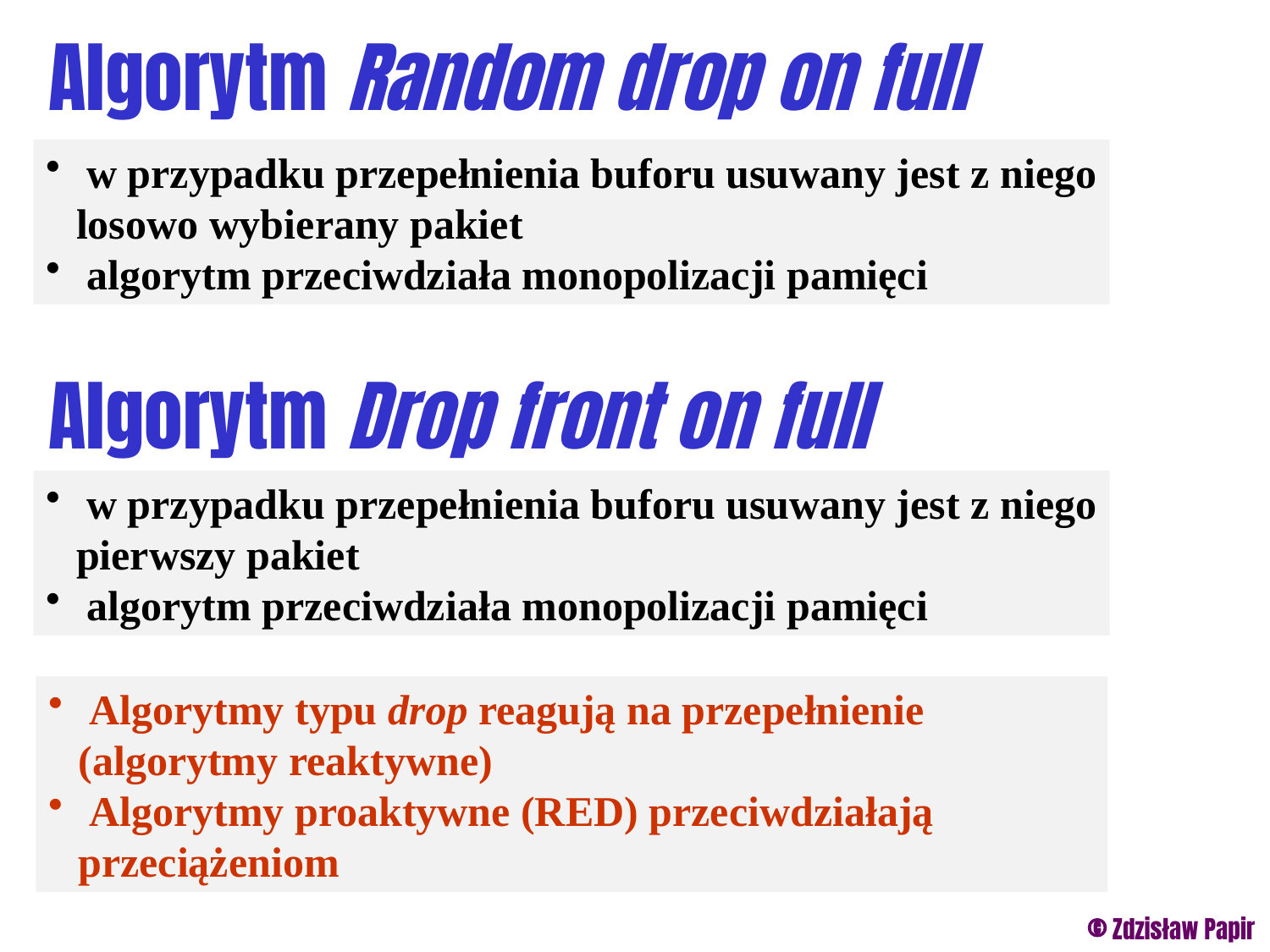

Algorytm Random drop on full
 w przypadku przepełnienia buforu usuwany jest z niego
losowo wybierany pakiet
 algorytm przeciwdziała monopolizacji pamięci
Algorytm Drop front on full
 w przypadku przepełnienia buforu usuwany jest z niego
pierwszy pakiet
 algorytm przeciwdziała monopolizacji pamięci
 Algorytmy typu drop reagują na przepełnienie (algorytmy reaktywne)
 Algorytmy proaktywne (RED) przeciwdziałają przeciążeniom
© Zdzisław Papir